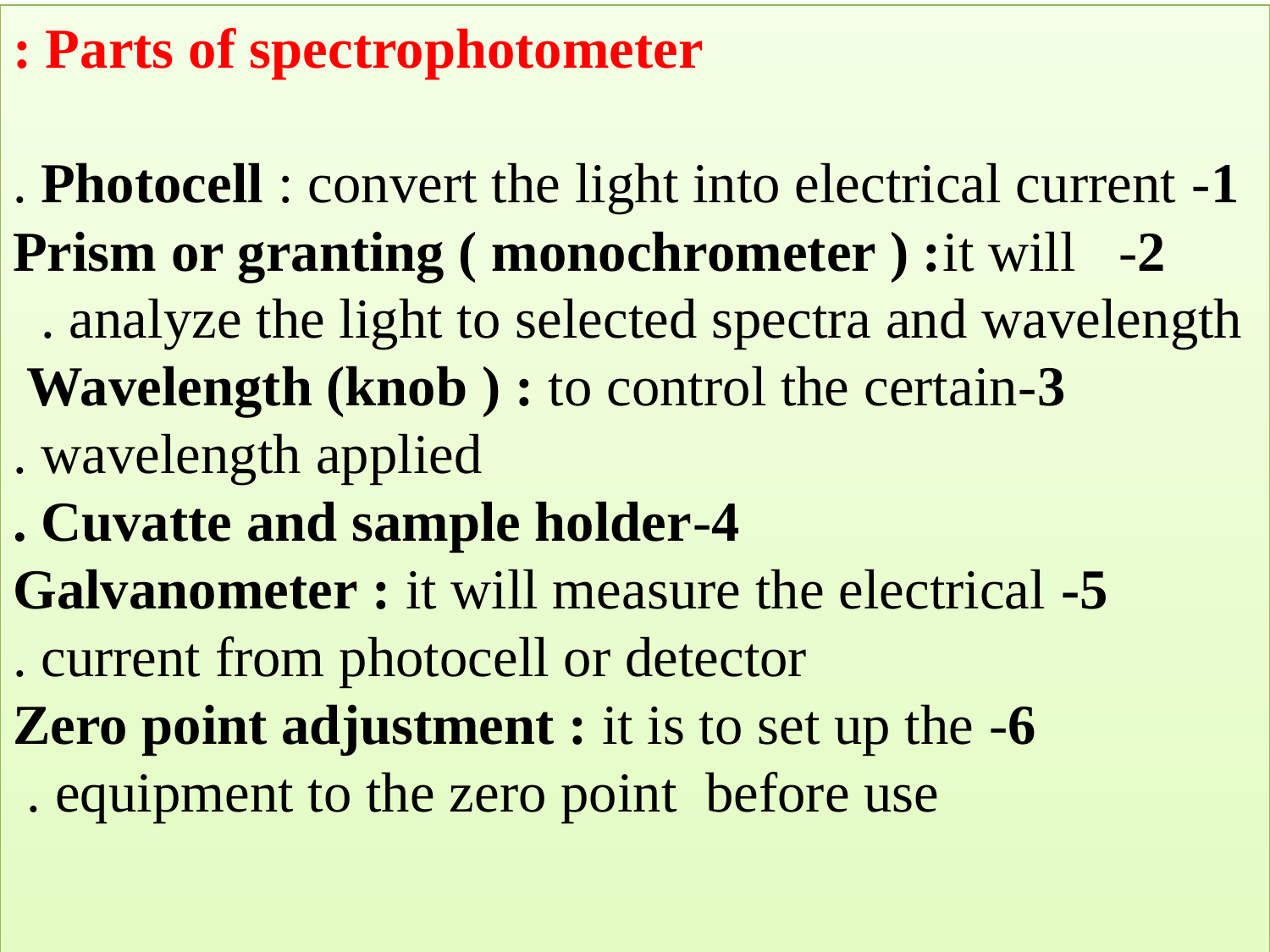

Parts of spectrophotometer :

1- Photocell : convert the light into electrical current .
2- Prism or granting ( monochrometer ) :it will   analyze the light to selected spectra and wavelength .
3-Wavelength (knob ) : to control the certain
wavelength applied .
4-Cuvatte and sample holder .
5- Galvanometer : it will measure the electrical current from photocell or detector .
6- Zero point adjustment : it is to set up the equipment to the zero point  before use .